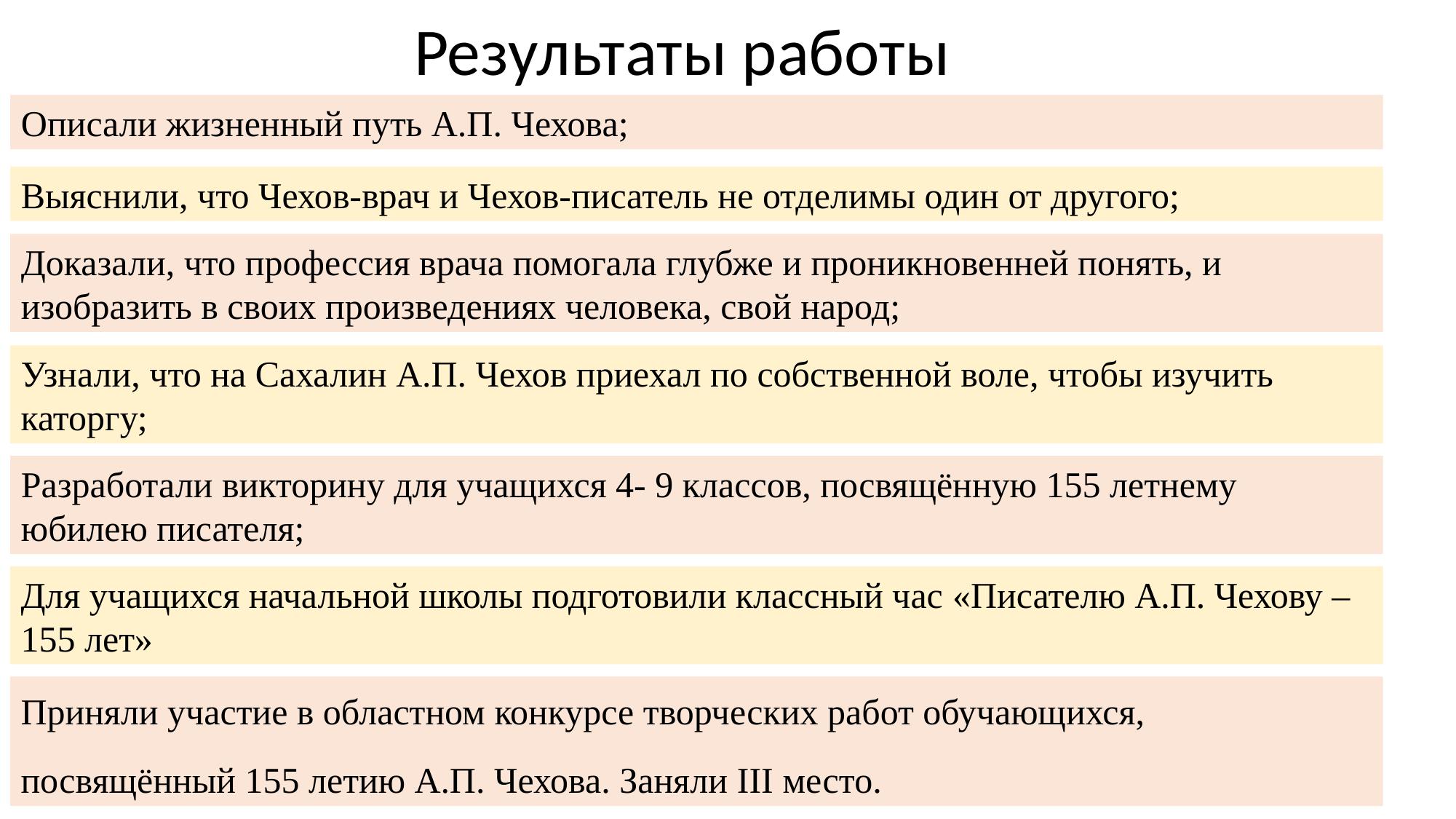

Результаты работы
Описали жизненный путь А.П. Чехова;
Выяснили, что Чехов-врач и Чехов-писатель не отделимы один от другого;
Доказали, что профессия врача помогала глубже и проникновенней понять, и изобразить в своих произведениях человека, свой народ;
Узнали, что на Сахалин А.П. Чехов приехал по собственной воле, чтобы изучить каторгу;
Разработали викторину для учащихся 4- 9 классов, посвящённую 155 летнему юбилею писателя;
Для учащихся начальной школы подготовили классный час «Писателю А.П. Чехову – 155 лет»
Приняли участие в областном конкурсе творческих работ обучающихся,
посвящённый 155 летию А.П. Чехова. Заняли III место.